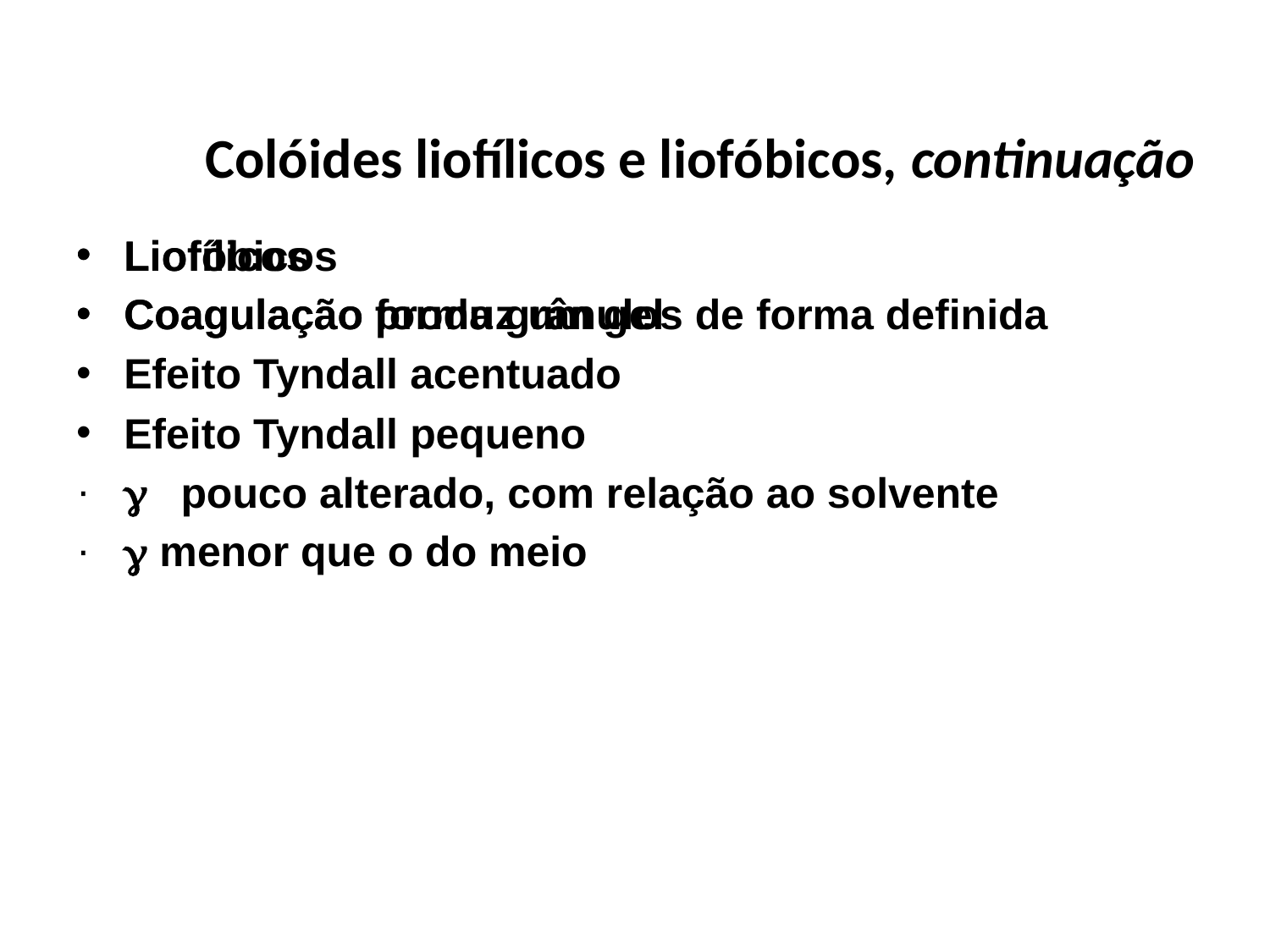

# Colóides liofílicos e liofóbicos, continuação
Liofílicos
Coagulação produz um gel

Efeito Tyndall pequeno

γ menor que o do meio

Liofóbicos
Coagulação forma grânulos de forma definida
Efeito Tyndall acentuado

γ  pouco alterado, com relação ao solvente